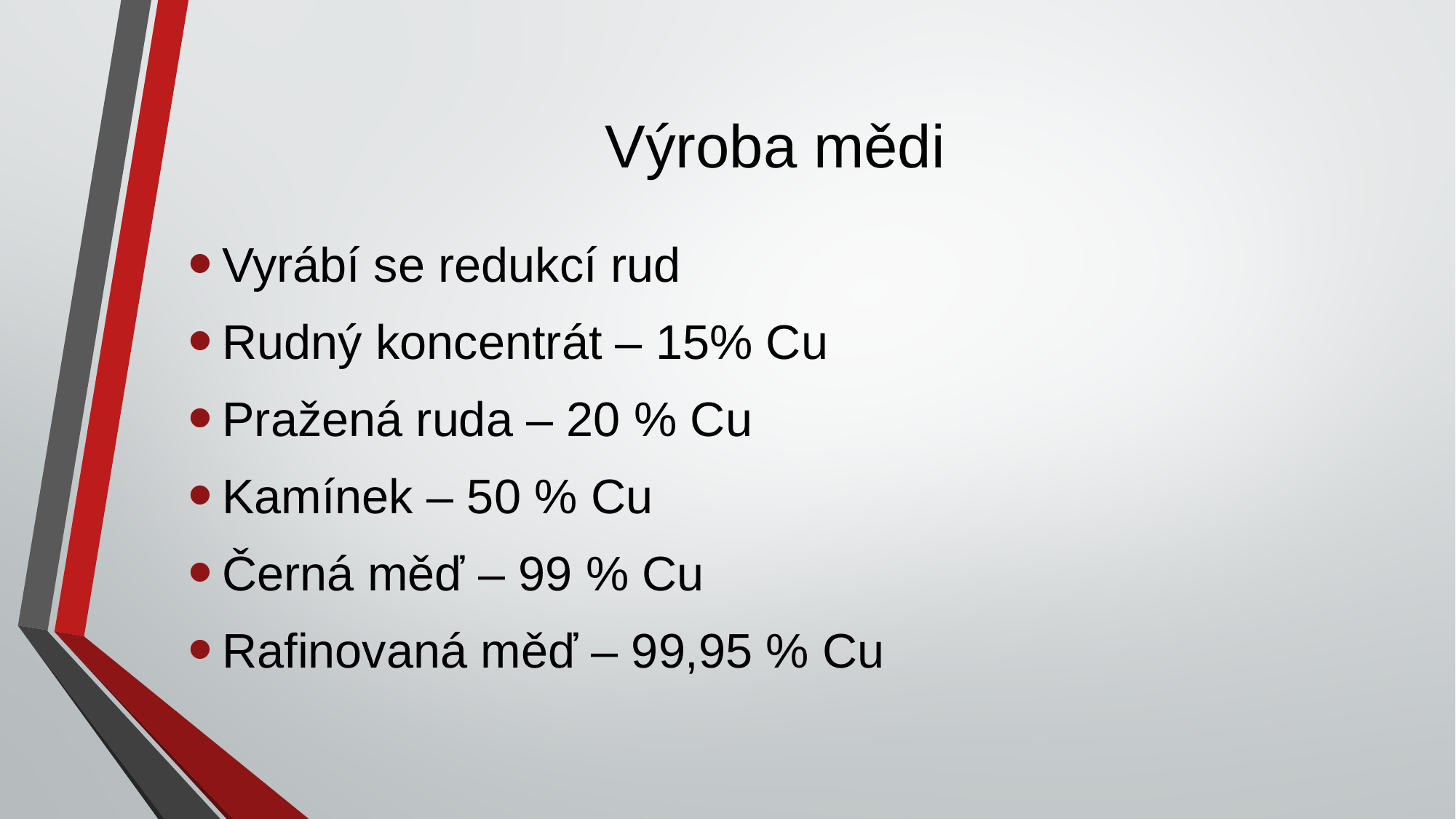

# Výroba mědi
Vyrábí se redukcí rud
Rudný koncentrát – 15% Cu
Pražená ruda – 20 % Cu
Kamínek – 50 % Cu
Černá měď – 99 % Cu
Rafinovaná měď – 99,95 % Cu